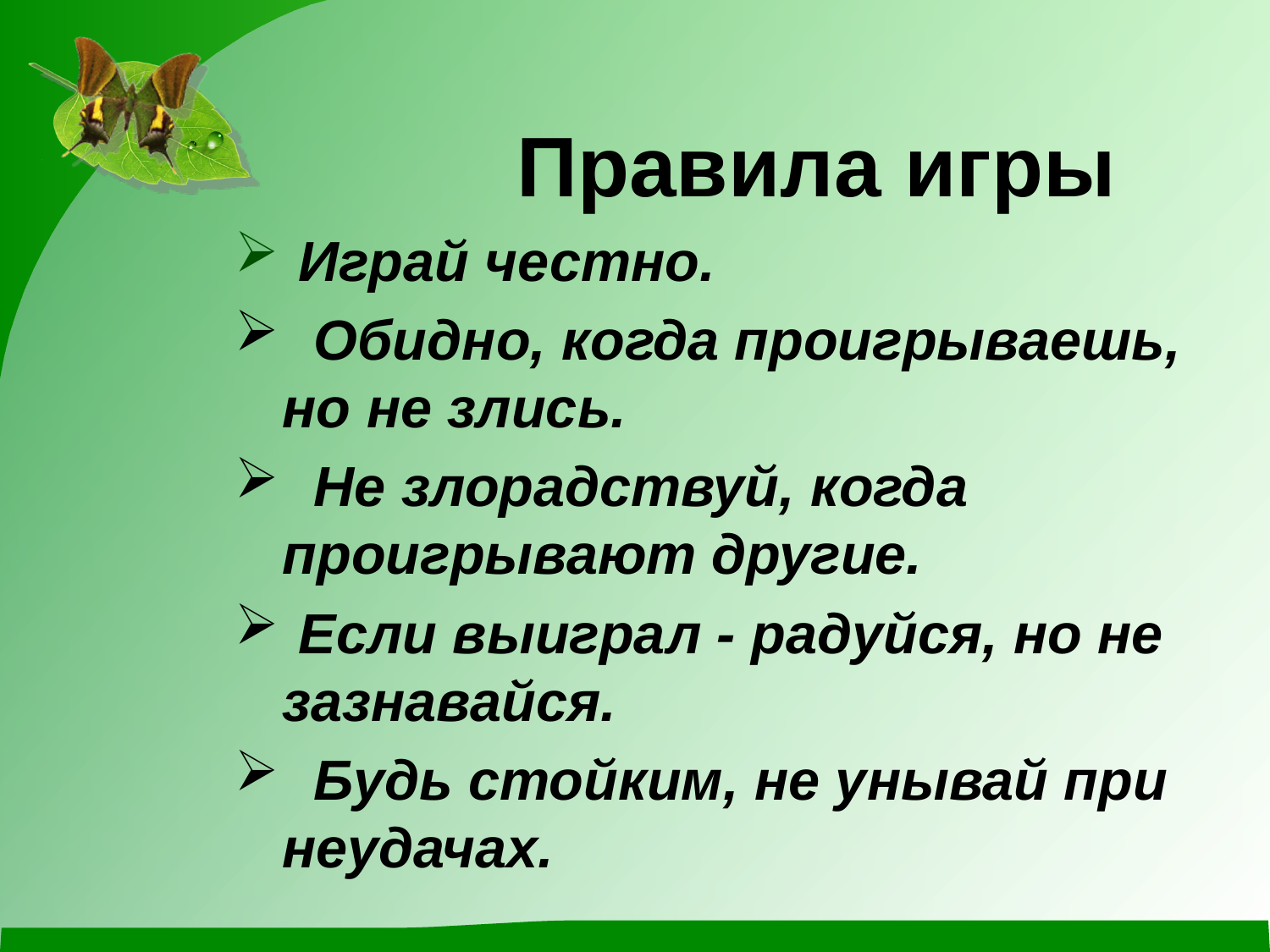

Правила игры
 Играй честно.
  Обидно, когда проигрываешь, но не злись.
  Не злорадствуй, когда проигрывают другие.
 Если выиграл - радуйся, но не зазнавайся.
  Будь стойким, не унывай при неудачах.